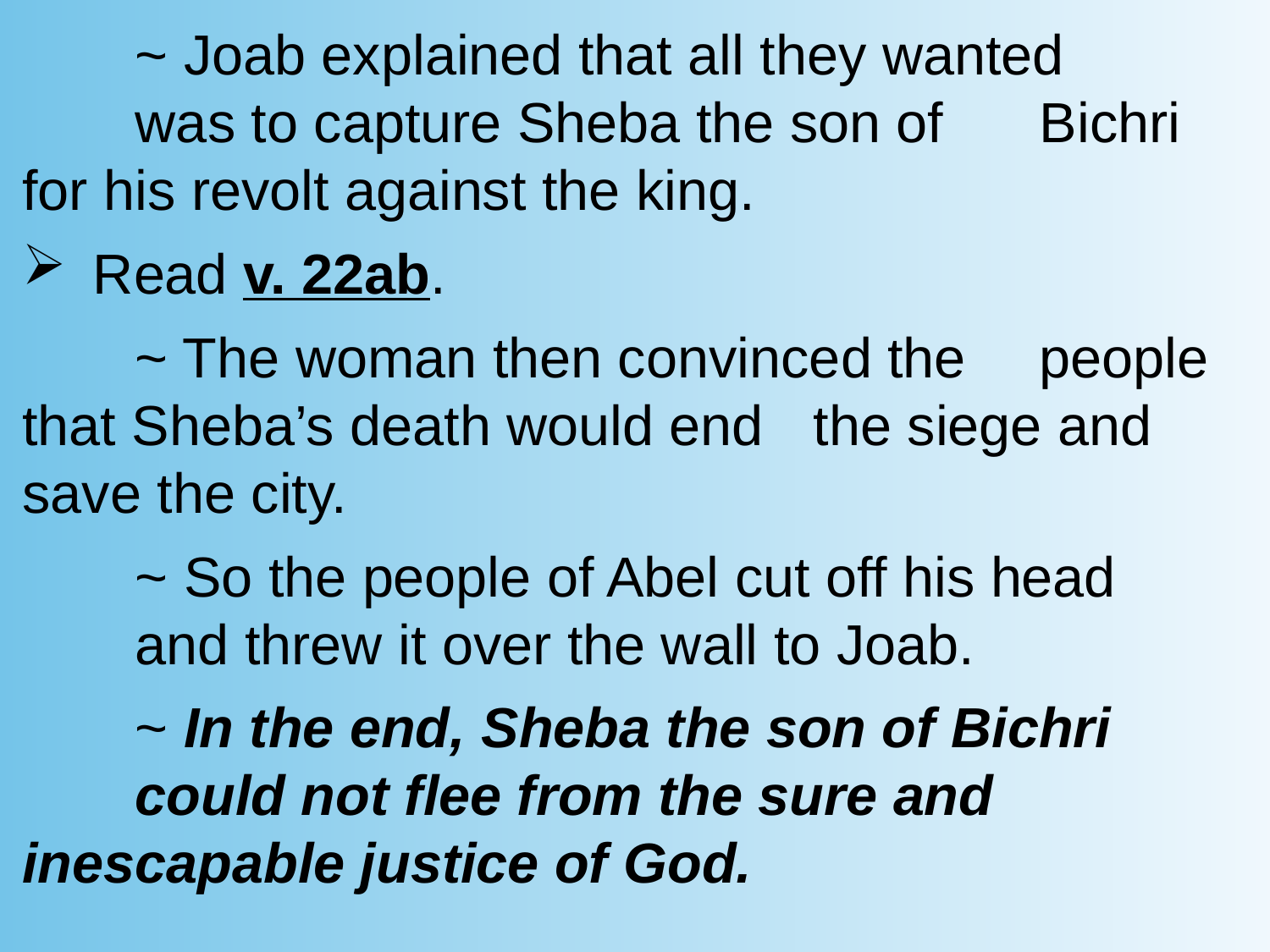

~ Joab explained that all they wanted 					was to capture Sheba the son of 						Bichri for his revolt against the king.
Read v. 22ab.
		~ The woman then convinced the 						people that Sheba’s death would end 					the siege and save the city.
		~ So the people of Abel cut off his head 					and threw it over the wall to Joab.
		~ In the end, Sheba the son of Bichri 					could not flee from the sure and 						inescapable justice of God.